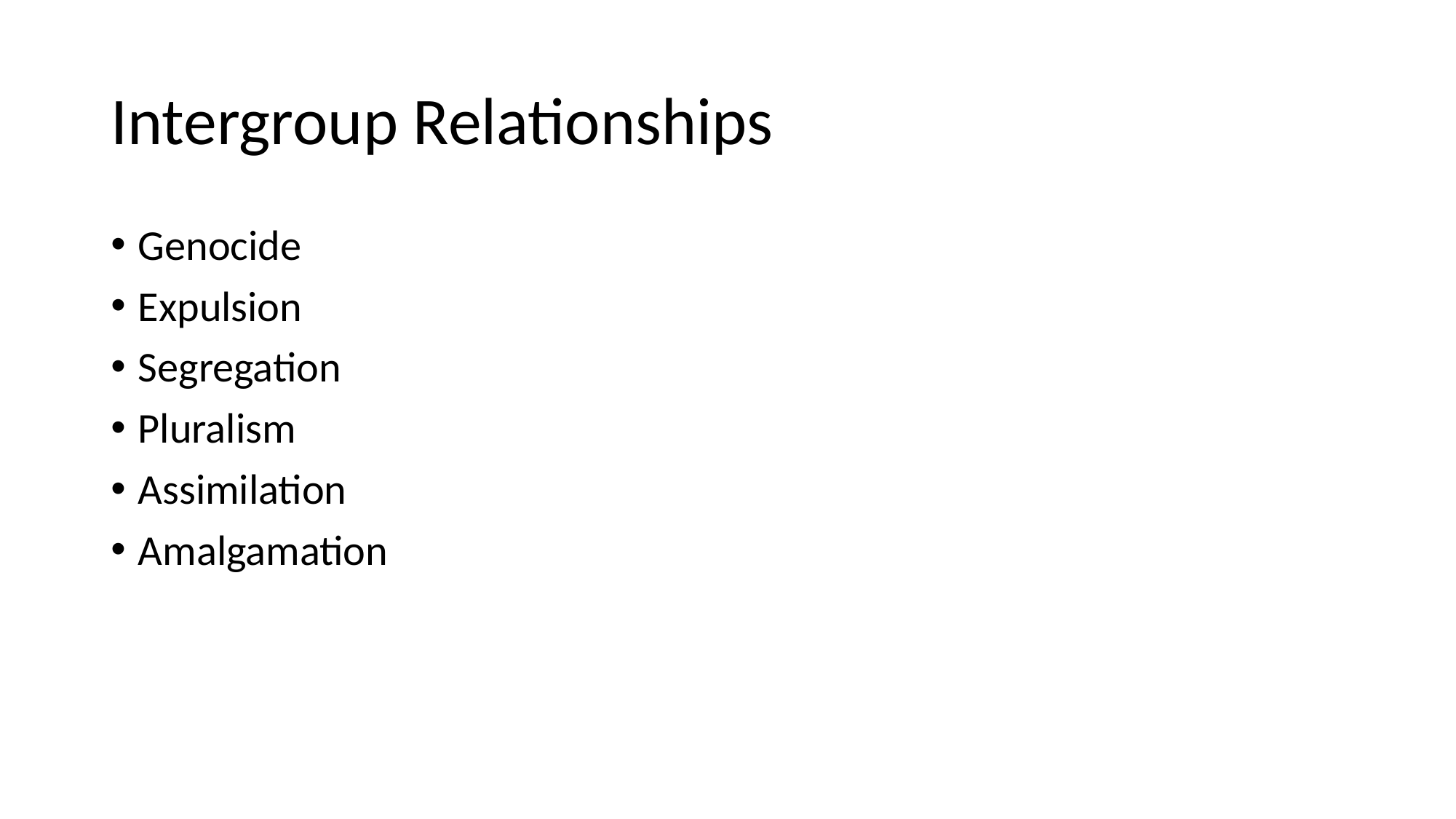

# Intergroup Relationships
Genocide
Expulsion
Segregation
Pluralism
Assimilation
Amalgamation